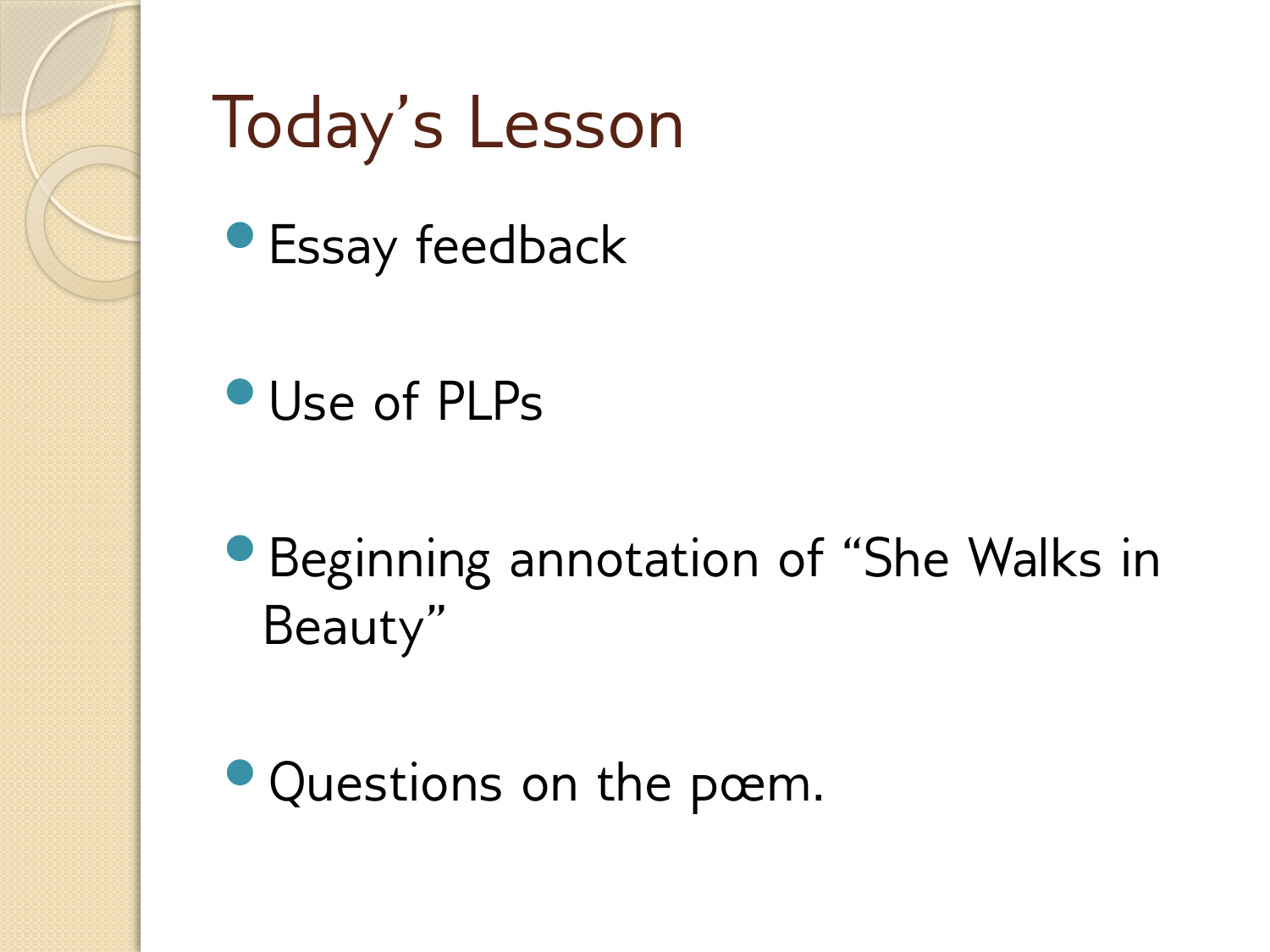

# Today’s Lesson
Essay feedback

Use of PLPs

Beginning annotation of “She Walks in Beauty”

Questions on the poem.